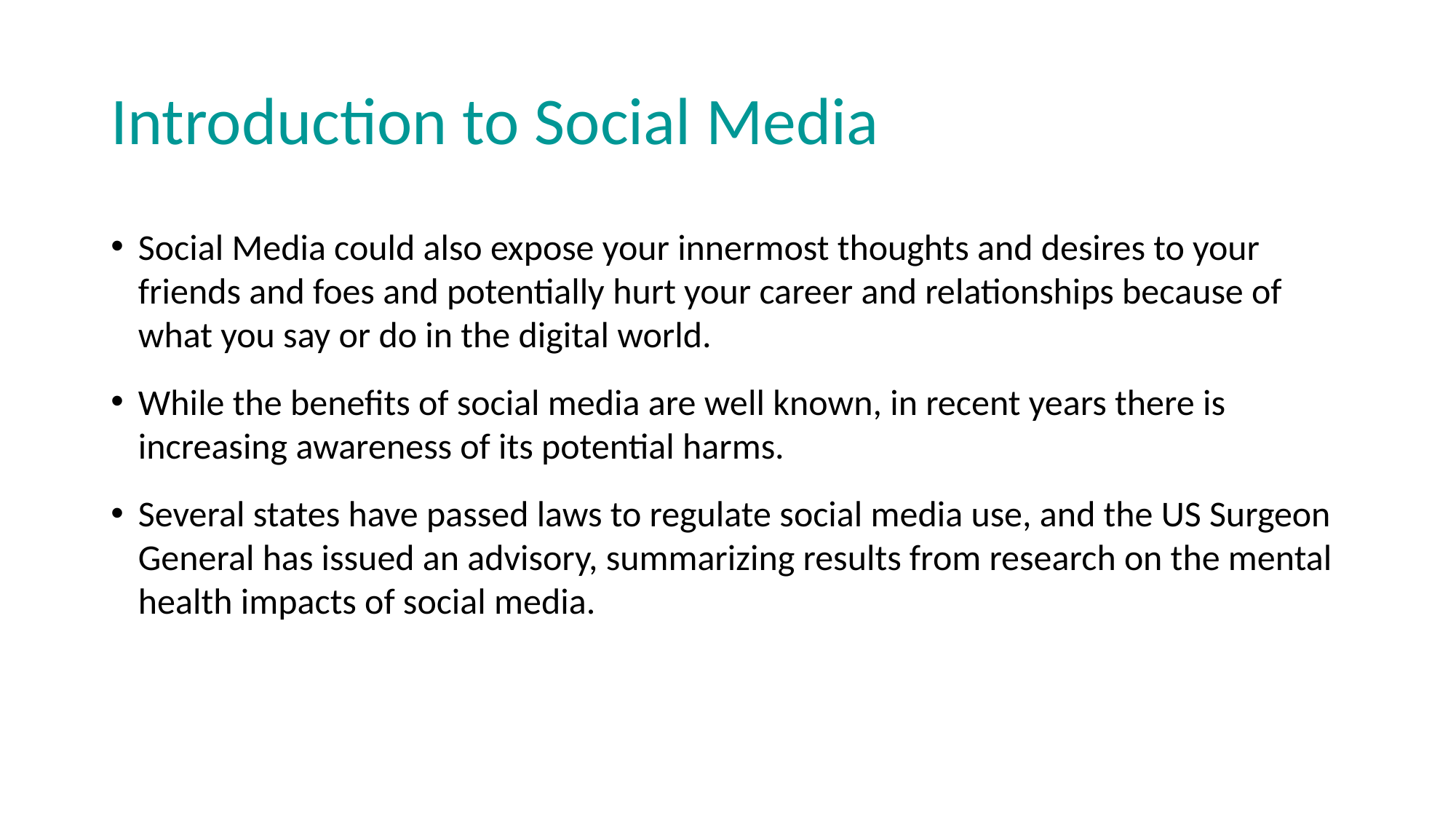

# Introduction to Social Media
Social Media could also expose your innermost thoughts and desires to your friends and foes and potentially hurt your career and relationships because of what you say or do in the digital world.
While the benefits of social media are well known, in recent years there is increasing awareness of its potential harms.
Several states have passed laws to regulate social media use, and the US Surgeon General has issued an advisory, summarizing results from research on the mental health impacts of social media.